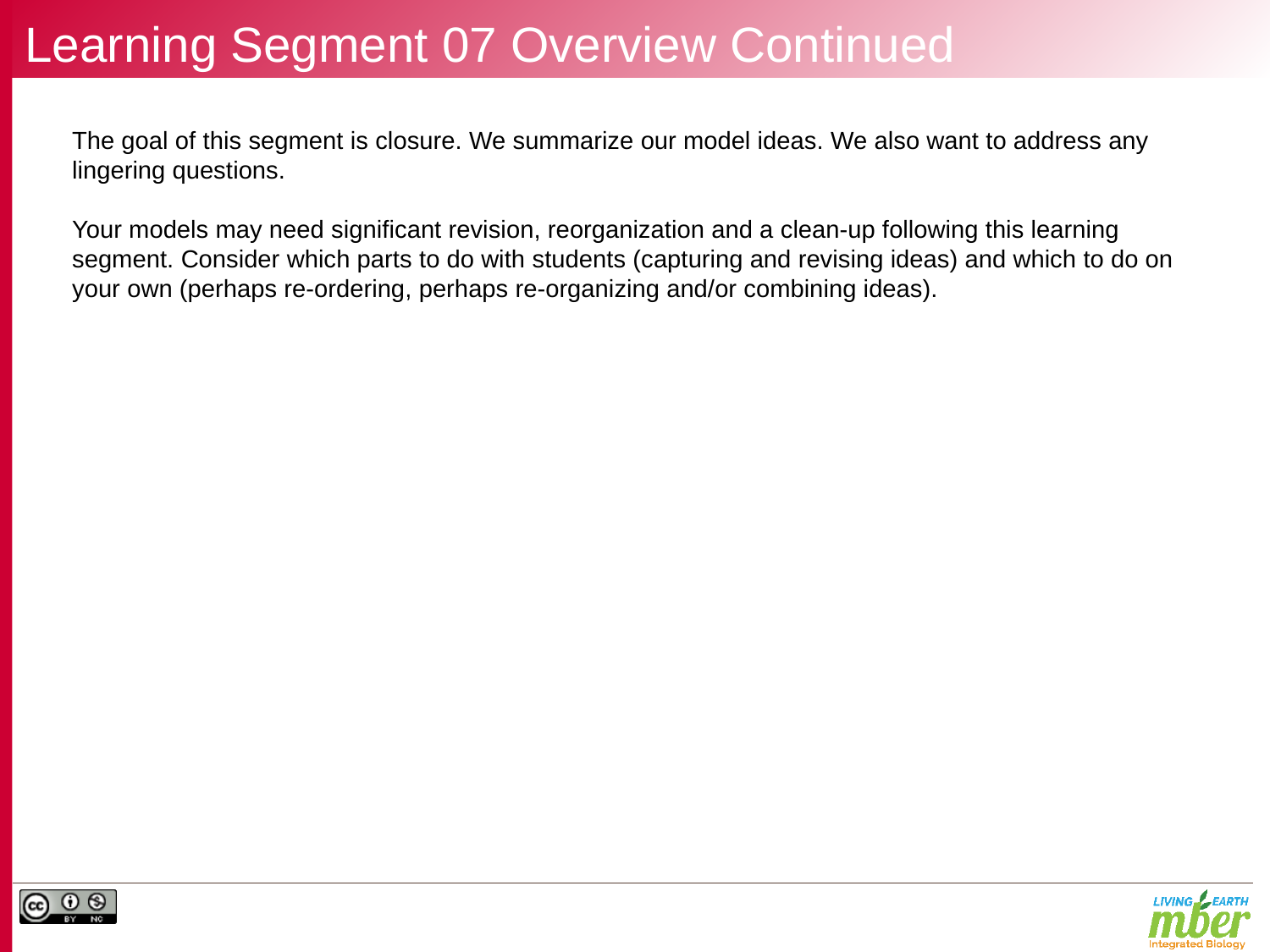

# Learning Segment 07 Overview Continued
The goal of this segment is closure. We summarize our model ideas. We also want to address any lingering questions.

Your models may need significant revision, reorganization and a clean-up following this learning segment. Consider which parts to do with students (capturing and revising ideas) and which to do on your own (perhaps re-ordering, perhaps re-organizing and/or combining ideas).